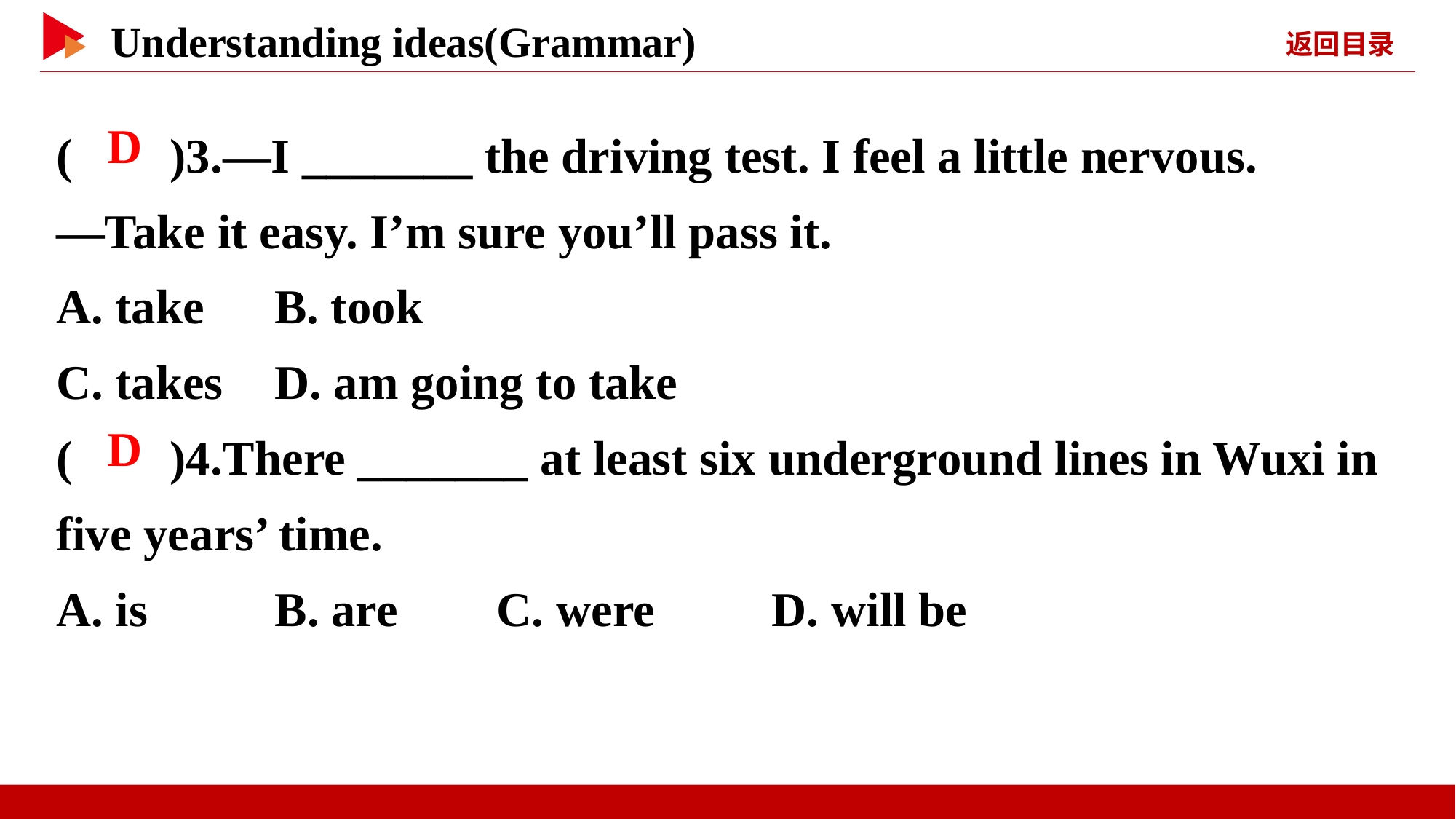

(        )3.—I _______ the driving test. I feel a little nervous.
—Take it easy. I’m sure you’ll pass it.
A. take	B. took
C. takes	D. am going to take
(        )4.There _______ at least six underground lines in Wuxi in five years’ time.
A. is	         B. are         C. were	     D. will be

   D
   D